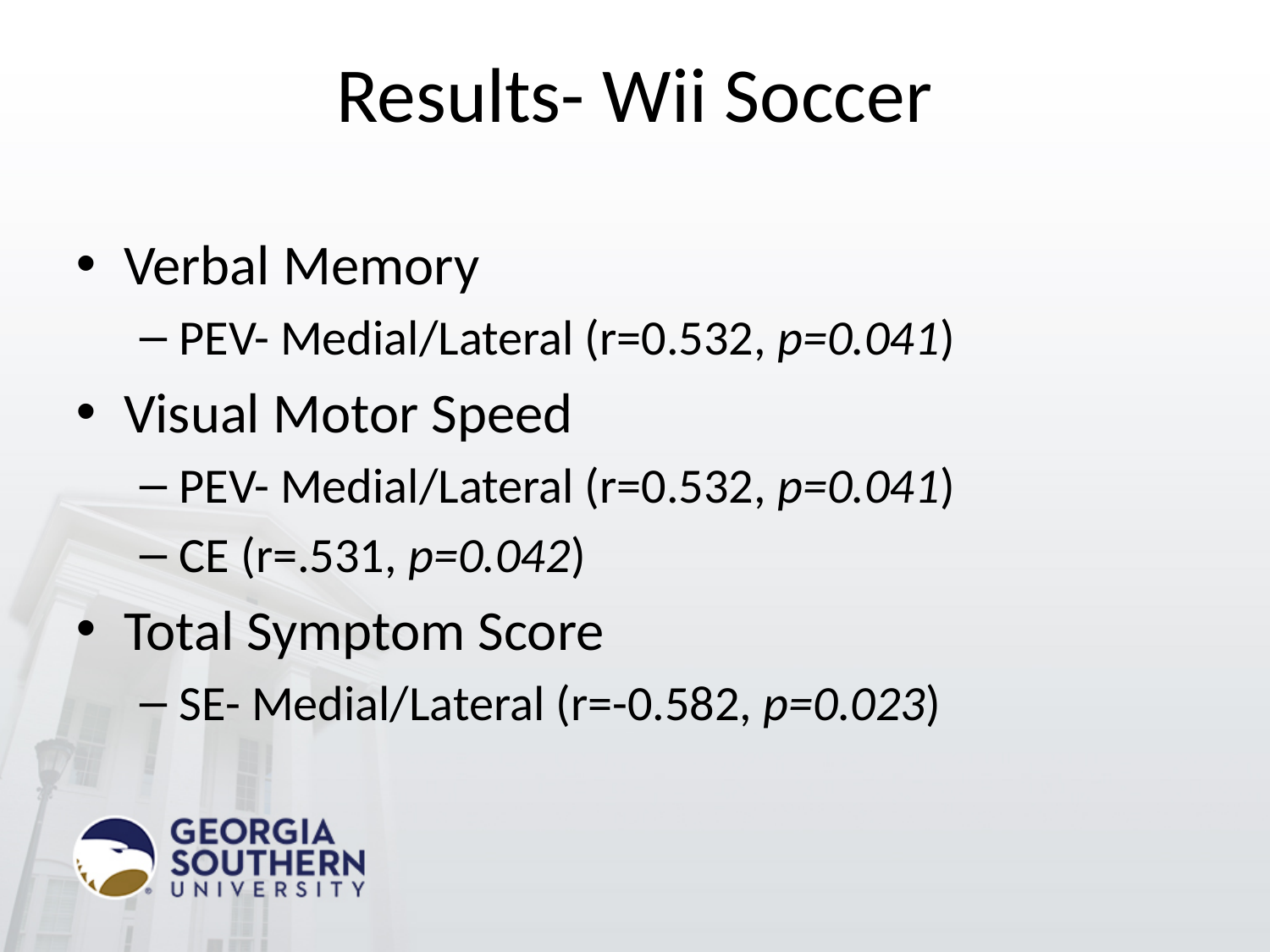

# Results- Wii Soccer
Verbal Memory
PEV- Medial/Lateral (r=0.532, p=0.041)
Visual Motor Speed
PEV- Medial/Lateral (r=0.532, p=0.041)
CE (r=.531, p=0.042)
Total Symptom Score
SE- Medial/Lateral (r=-0.582, p=0.023)